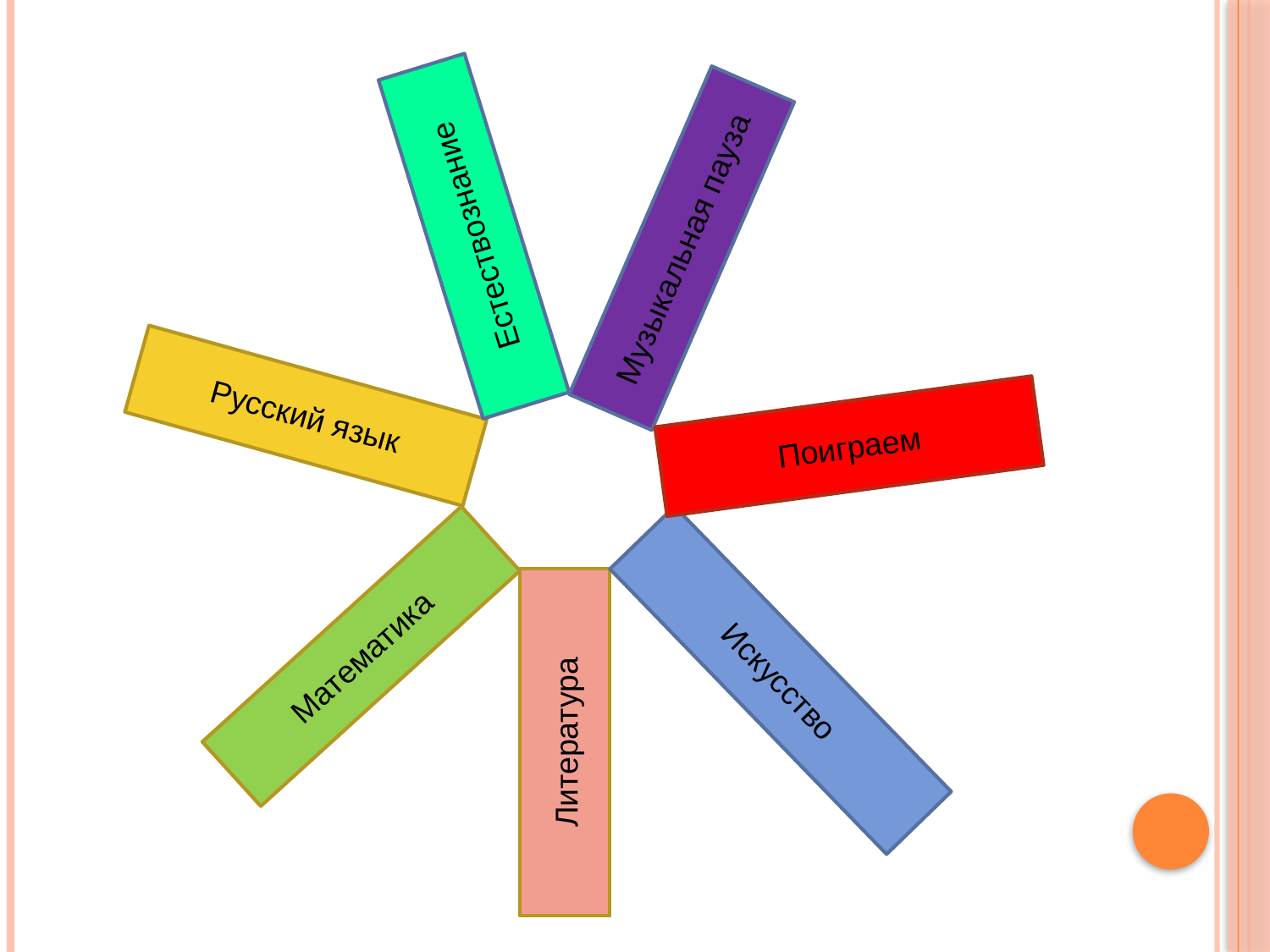

#
Естествознание
Музыкальная пауза
Русский язык
Поиграем
Математика
Искусство
Литература